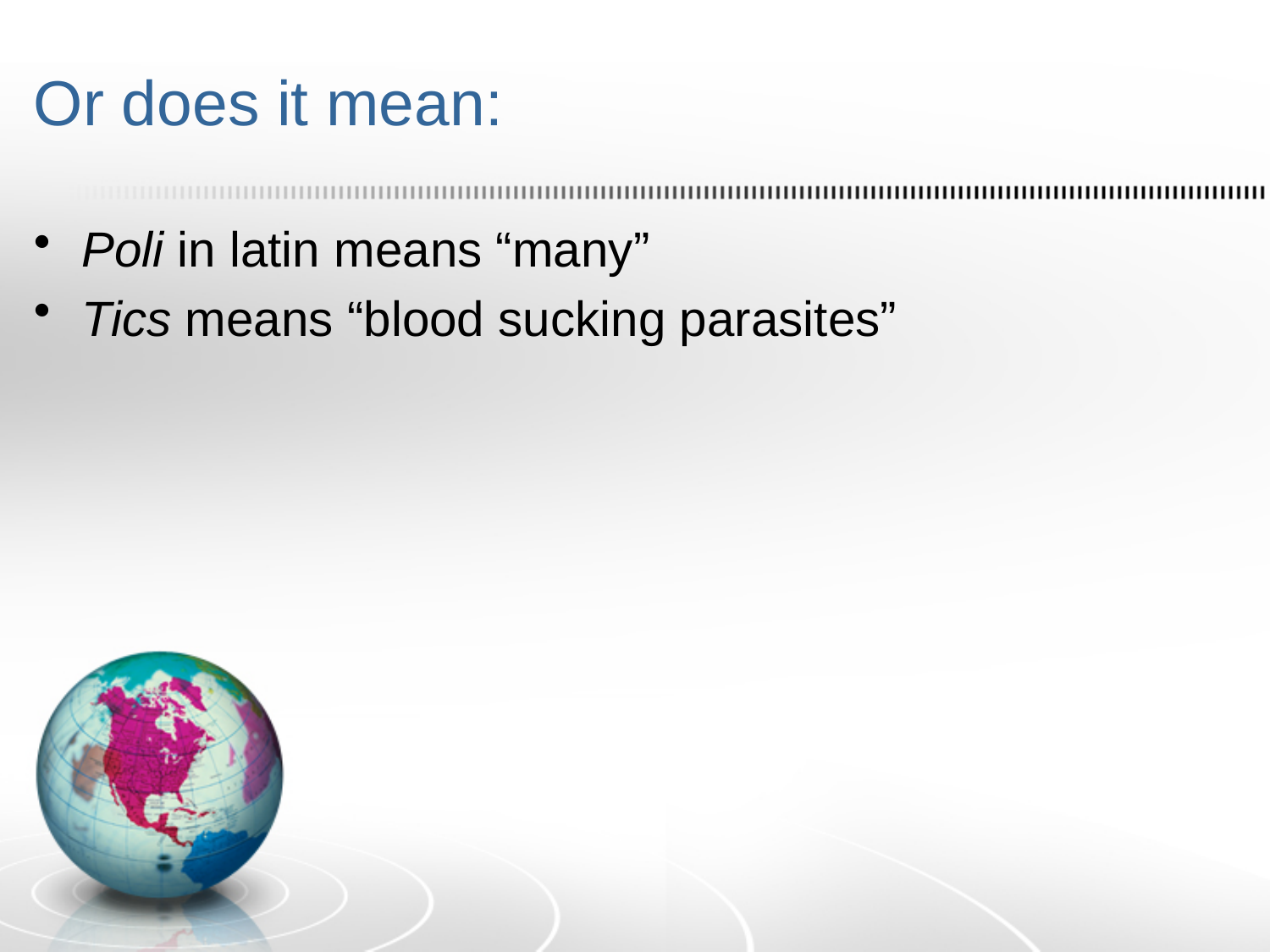

# Or does it mean:
Poli in latin means “many”
Tics means “blood sucking parasites”